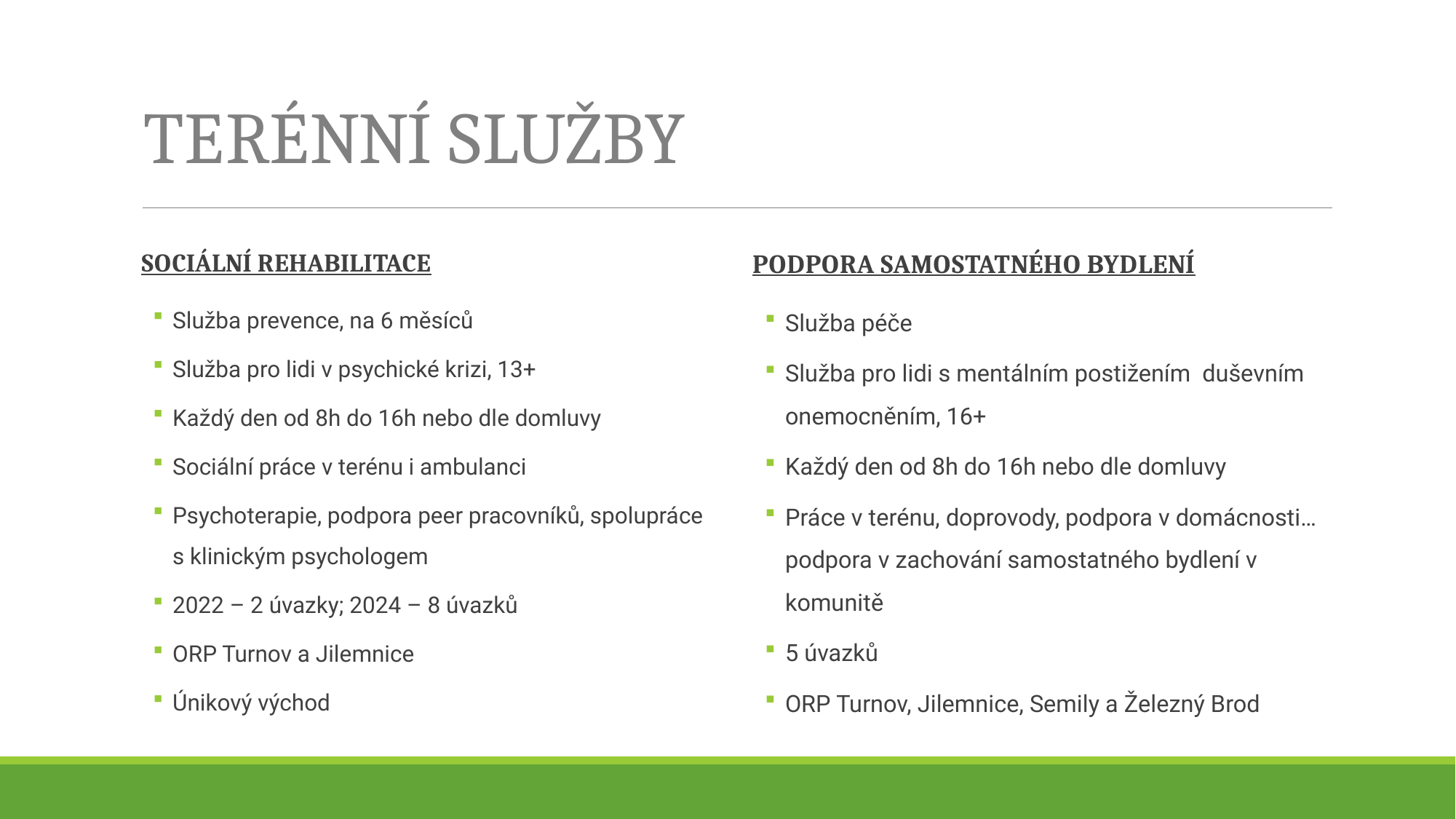

# TERÉNNÍ SLUŽBY
SOCIÁLNÍ REHABILITACE
Služba prevence, na 6 měsíců
Služba pro lidi v psychické krizi, 13+
Každý den od 8h do 16h nebo dle domluvy
Sociální práce v terénu i ambulanci
Psychoterapie, podpora peer pracovníků, spolupráce s klinickým psychologem
2022 – 2 úvazky; 2024 – 8 úvazků
ORP Turnov a Jilemnice
Únikový východ
PODPORA SAMOSTATNÉHO BYDLENÍ
Služba péče
Služba pro lidi s mentálním postižením  duševním onemocněním, 16+
Každý den od 8h do 16h nebo dle domluvy
Práce v terénu, doprovody, podpora v domácnosti… podpora v zachování samostatného bydlení v komunitě
5 úvazků
ORP Turnov, Jilemnice, Semily a Železný Brod